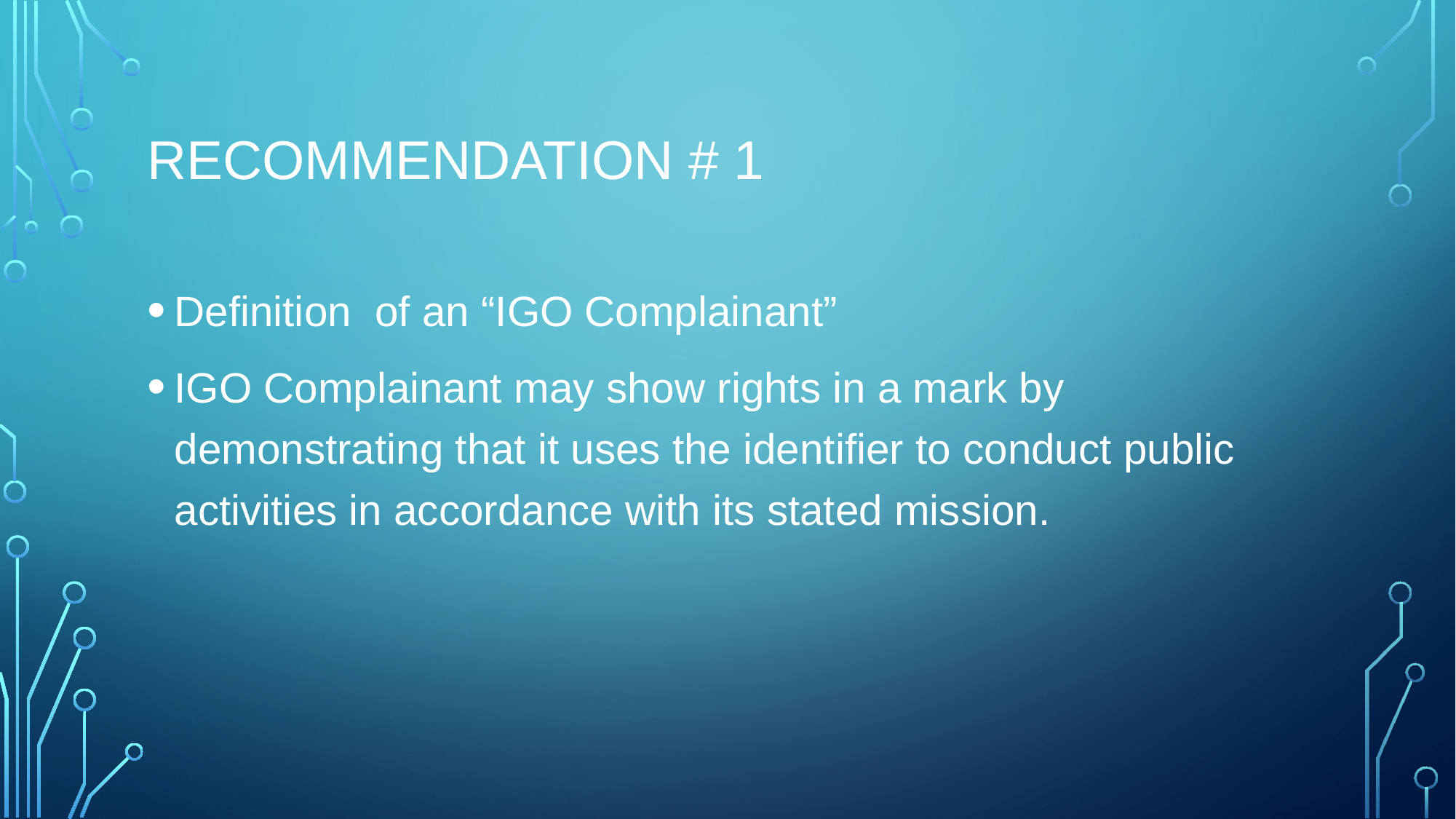

# Recommendation # 1
Definition  of an “IGO Complainant”
IGO Complainant may show rights in a mark by demonstrating that it uses the identifier to conduct public activities in accordance with its stated mission.